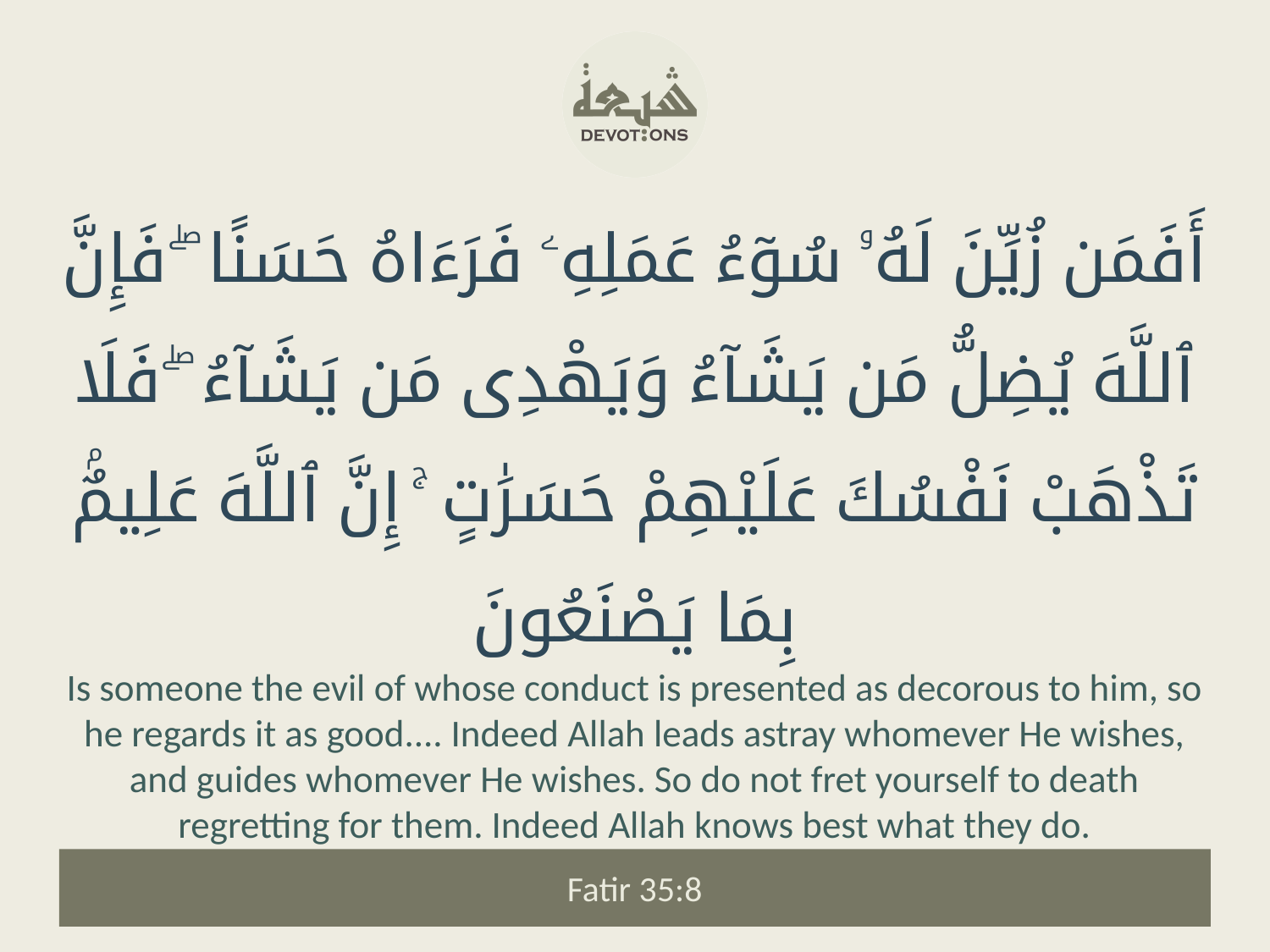

أَفَمَن زُيِّنَ لَهُۥ سُوٓءُ عَمَلِهِۦ فَرَءَاهُ حَسَنًا ۖ فَإِنَّ ٱللَّهَ يُضِلُّ مَن يَشَآءُ وَيَهْدِى مَن يَشَآءُ ۖ فَلَا تَذْهَبْ نَفْسُكَ عَلَيْهِمْ حَسَرَٰتٍ ۚ إِنَّ ٱللَّهَ عَلِيمٌۢ بِمَا يَصْنَعُونَ
Is someone the evil of whose conduct is presented as decorous to him, so he regards it as good.... Indeed Allah leads astray whomever He wishes, and guides whomever He wishes. So do not fret yourself to death regretting for them. Indeed Allah knows best what they do.
Fatir 35:8